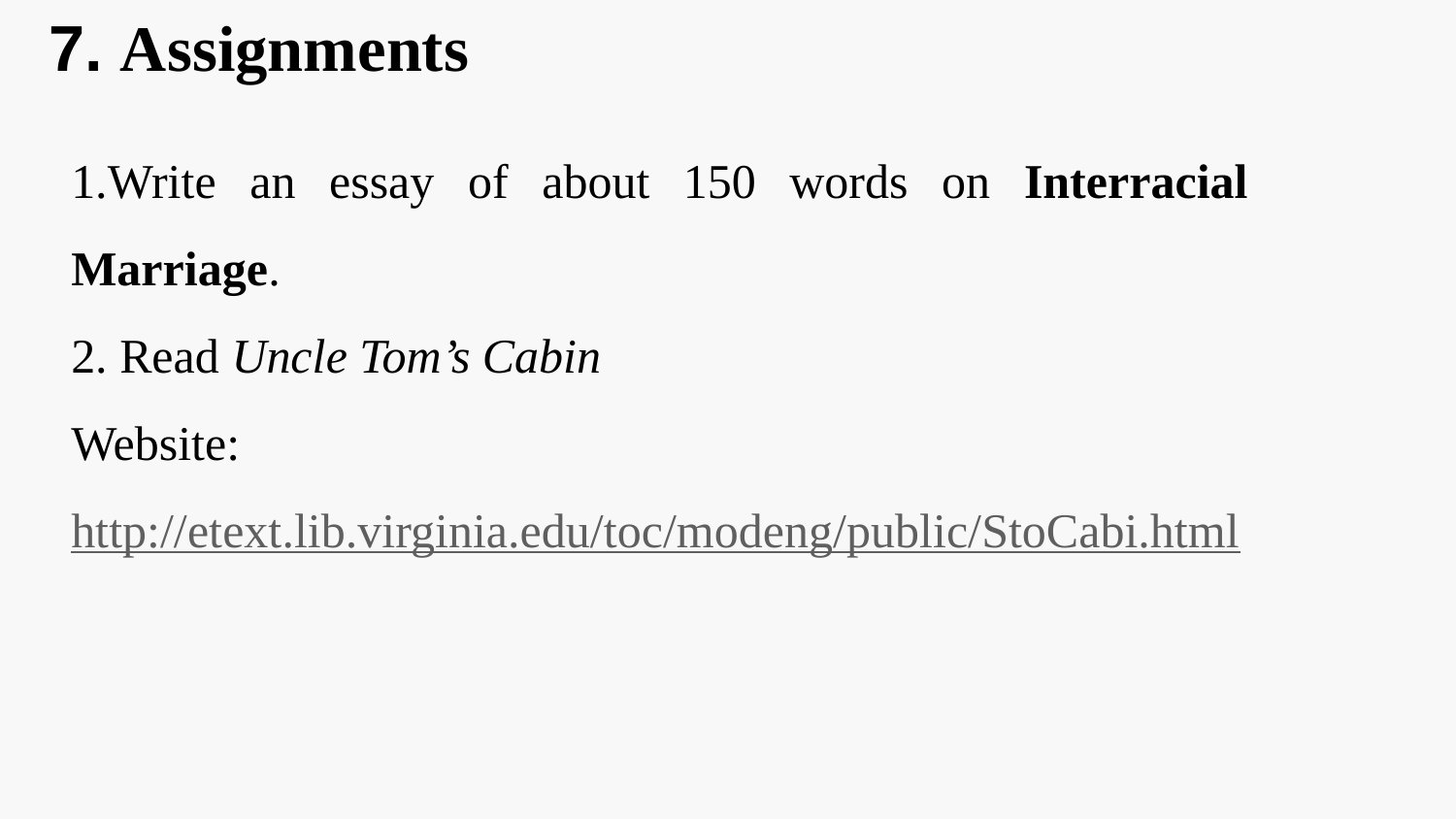

7. Assignments
1.Write an essay of about 150 words on Interracial Marriage.
2. Read Uncle Tom’s Cabin
Website:http://etext.lib.virginia.edu/toc/modeng/public/StoCabi.html